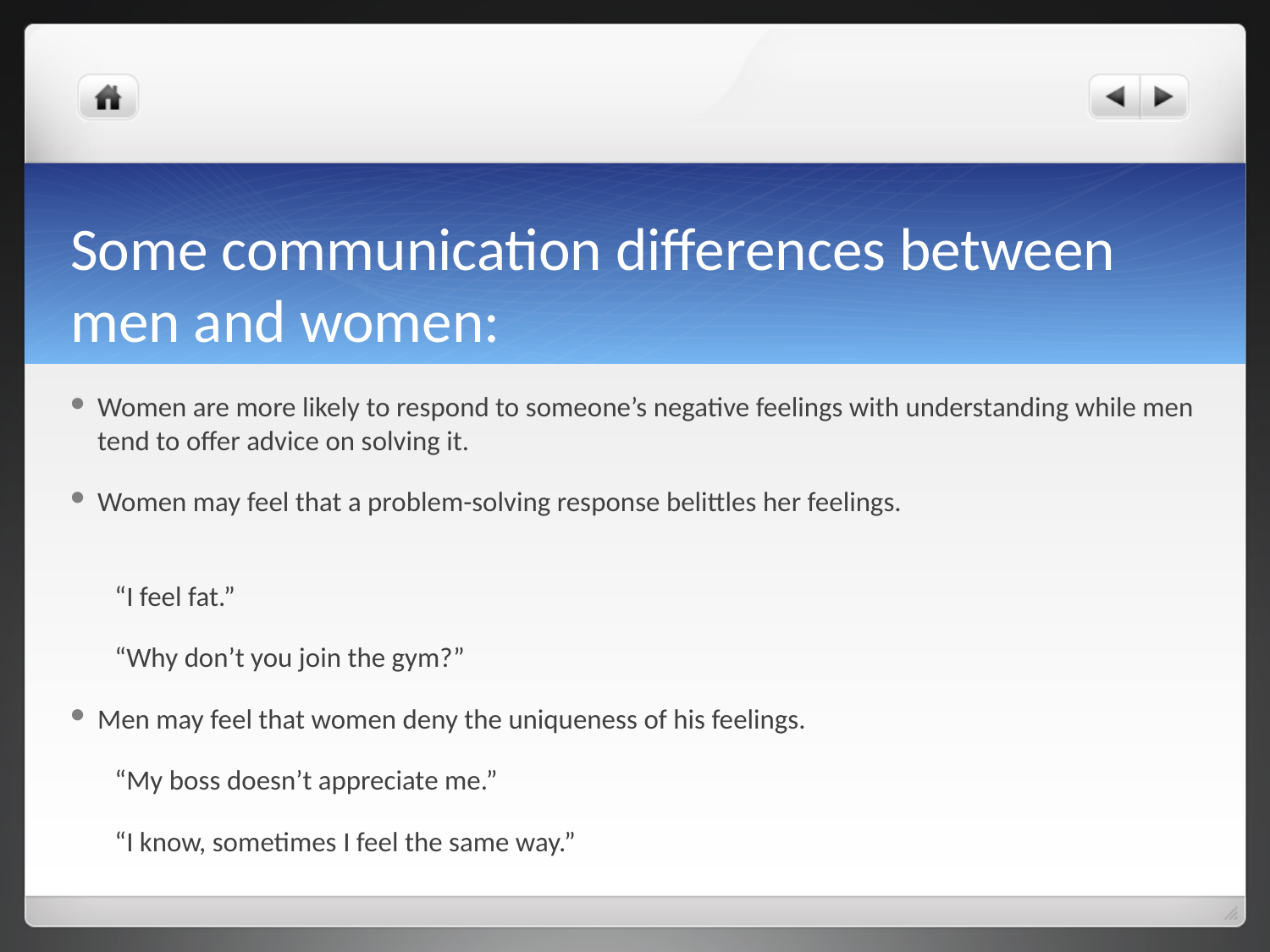

# Some communication differences between men and women:
Women are more likely to respond to someone’s negative feelings with understanding while men tend to offer advice on solving it.
Women may feel that a problem-solving response belittles her feelings.
       “I feel fat.”
       “Why don’t you join the gym?”
Men may feel that women deny the uniqueness of his feelings.
       “My boss doesn’t appreciate me.”
       “I know, sometimes I feel the same way.”